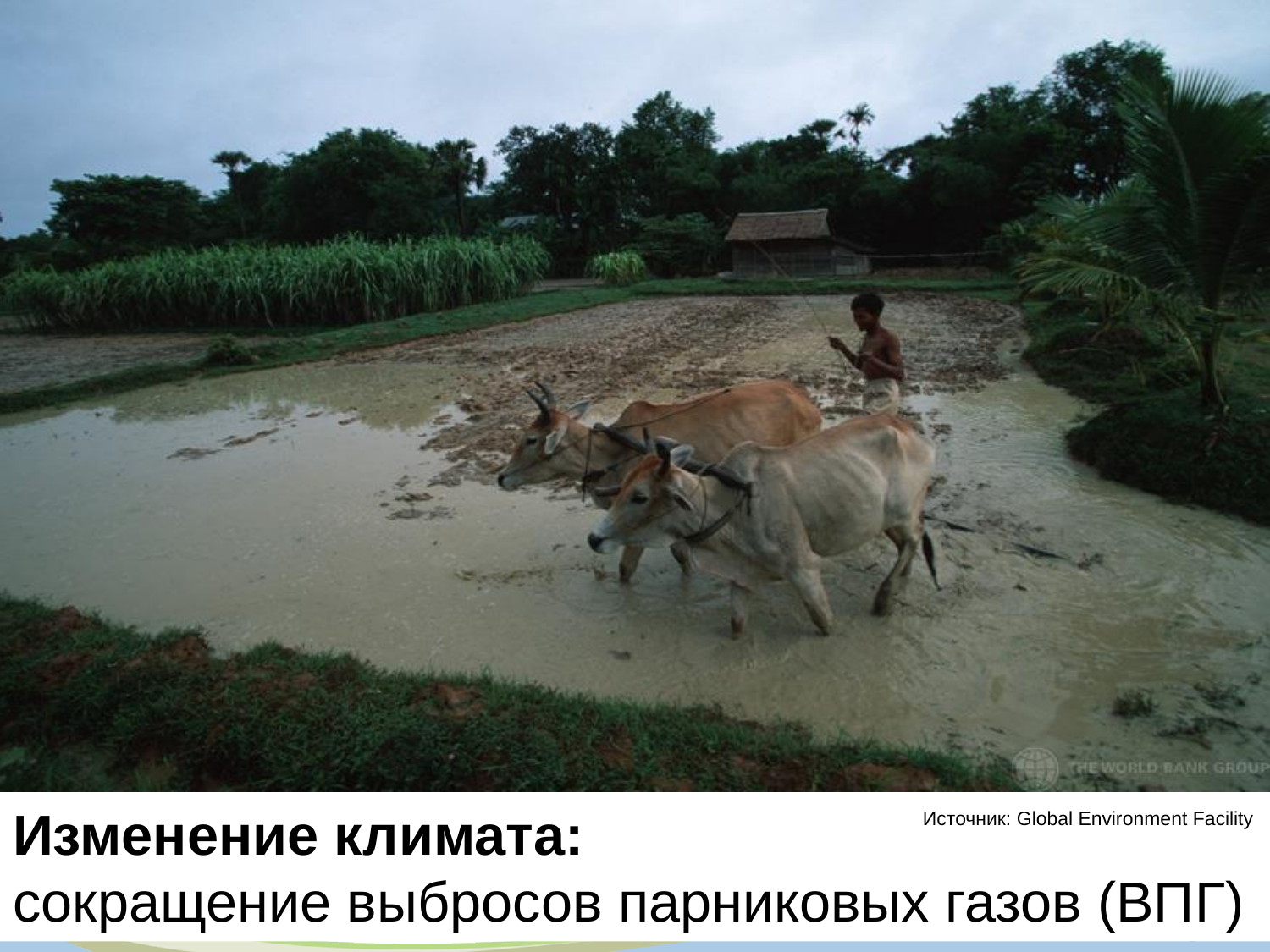

Изменение климата:
сокращение выбросов парниковых газов (ВПГ)
Источник: Global Environment Facility